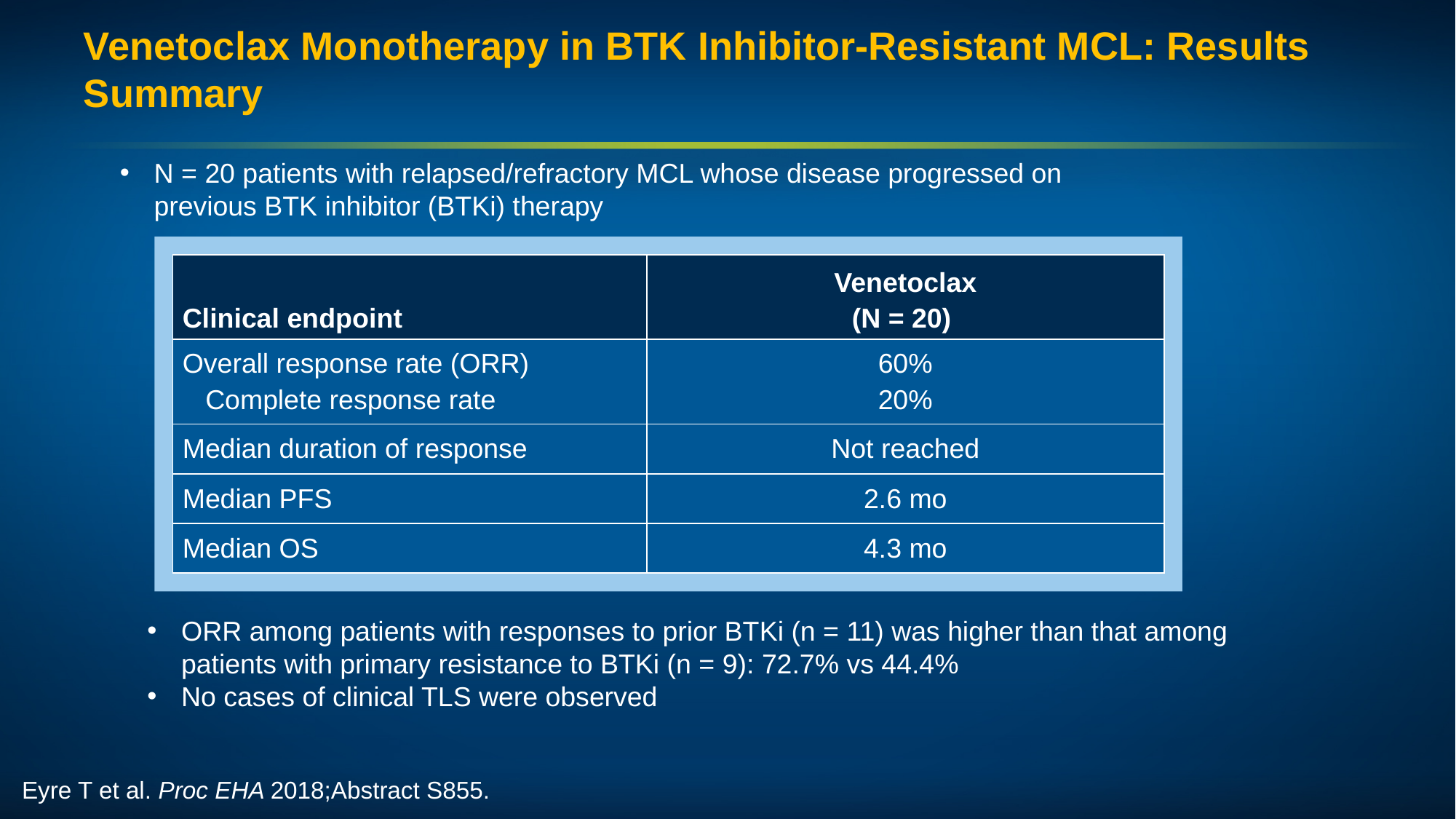

# Venetoclax Monotherapy in BTK Inhibitor-Resistant MCL: Results Summary
N = 20 patients with relapsed/refractory MCL whose disease progressed on previous BTK inhibitor (BTKi) therapy

| Clinical endpoint | Venetoclax (N = 20) |
| --- | --- |
| Overall response rate (ORR) Complete response rate | 60% 20% |
| Median duration of response | Not reached |
| Median PFS | 2.6 mo |
| Median OS | 4.3 mo |
ORR among patients with responses to prior BTKi (n = 11) was higher than that among patients with primary resistance to BTKi (n = 9): 72.7% vs 44.4%
No cases of clinical TLS were observed
Eyre T et al. Proc EHA 2018;Abstract S855.